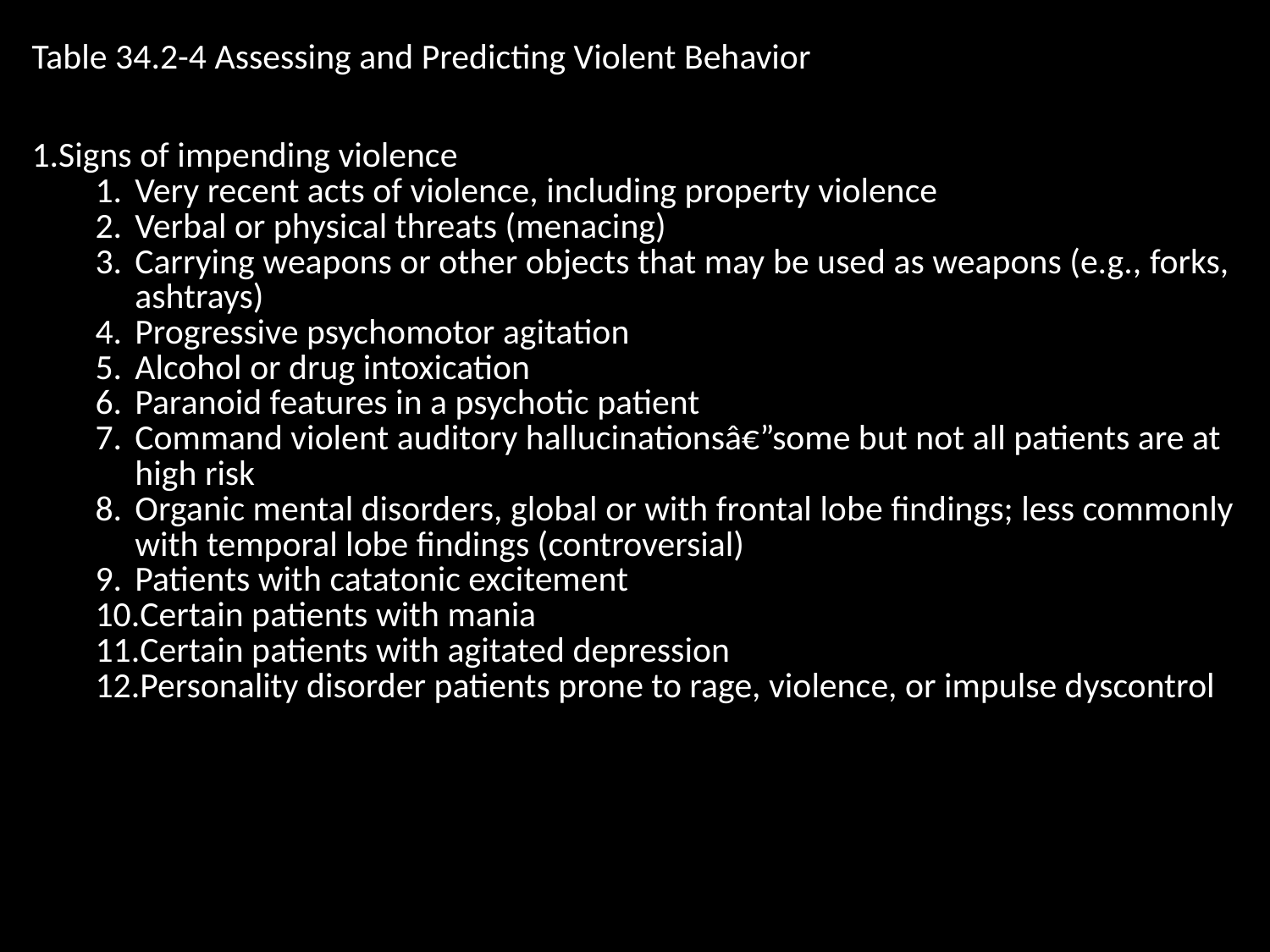

| Table 34.2-4 Assessing and Predicting Violent Behavior |
| --- |
|  |
| Signs of impending violence Very recent acts of violence, including property violence Verbal or physical threats (menacing) Carrying weapons or other objects that may be used as weapons (e.g., forks, ashtrays) Progressive psychomotor agitation Alcohol or drug intoxication Paranoid features in a psychotic patient Command violent auditory hallucinationsâ€”some but not all patients are at high risk Organic mental disorders, global or with frontal lobe findings; less commonly with temporal lobe findings (controversial) Patients with catatonic excitement Certain patients with mania Certain patients with agitated depression Personality disorder patients prone to rage, violence, or impulse dyscontrol |